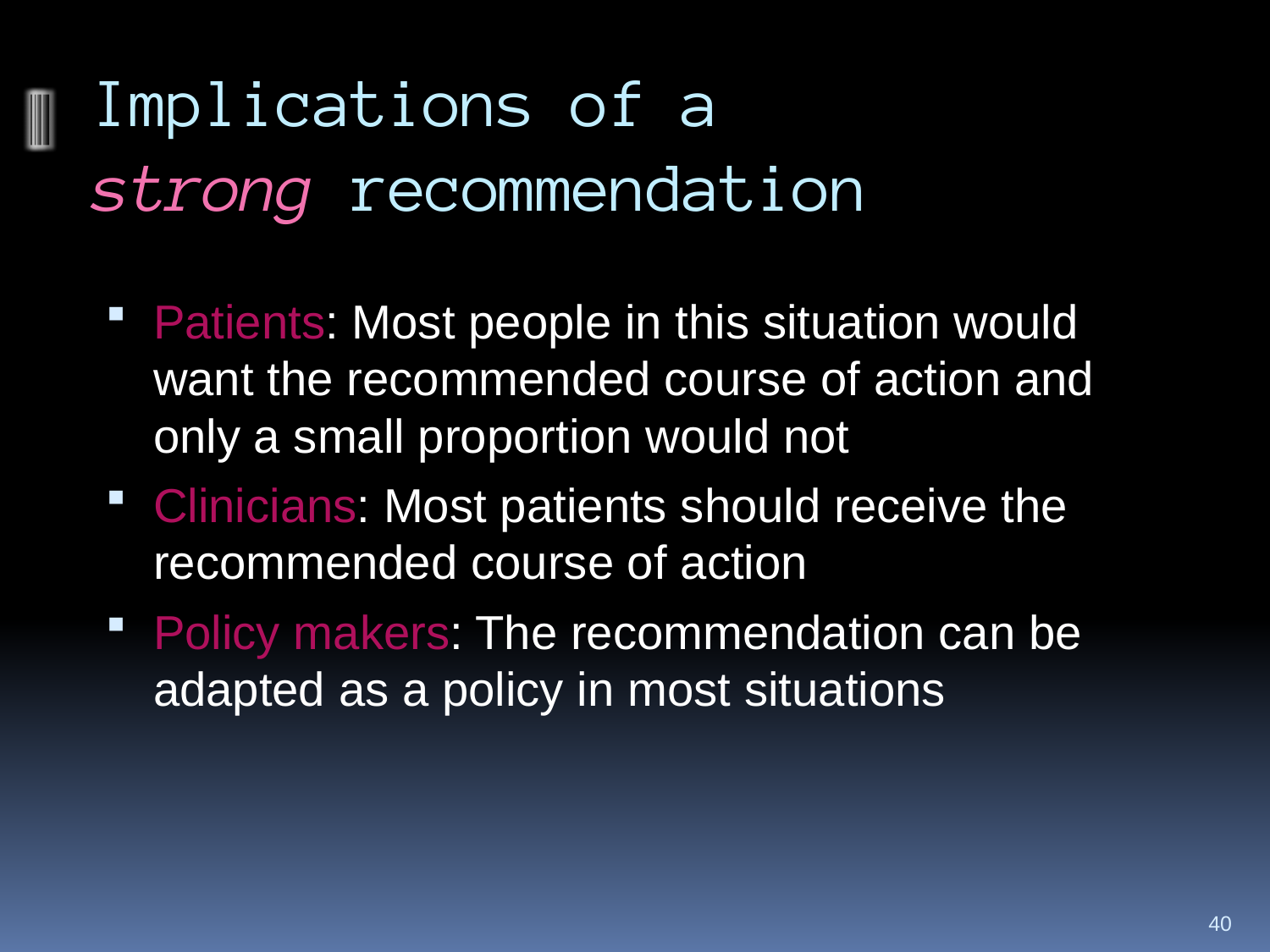

# Implications of a strong recommendation
Patients: Most people in this situation would want the recommended course of action and only a small proportion would not
Clinicians: Most patients should receive the recommended course of action
Policy makers: The recommendation can be adapted as a policy in most situations
40